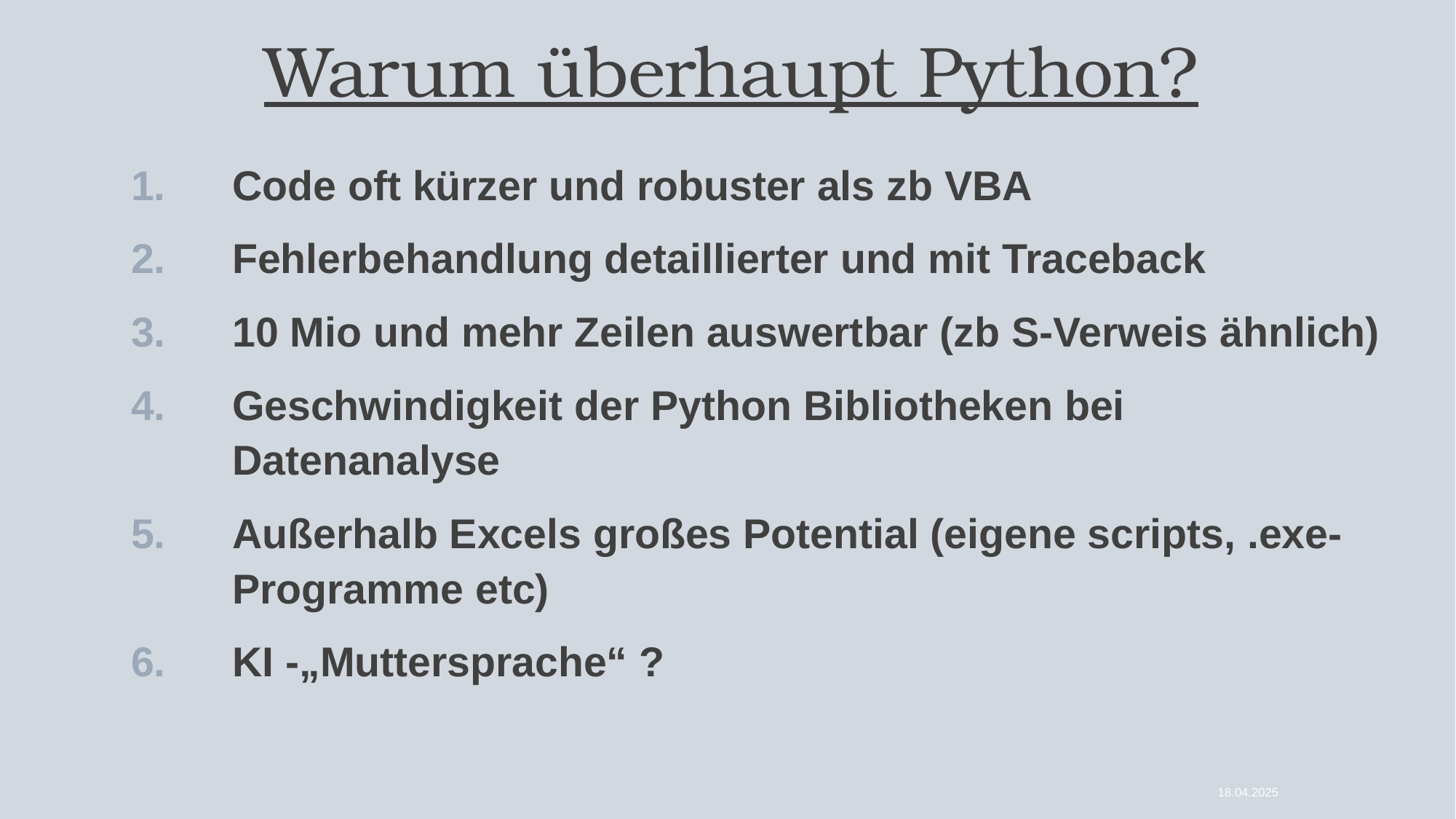

# Warum überhaupt Python?
Code oft kürzer und robuster als zb VBA
Fehlerbehandlung detaillierter und mit Traceback
10 Mio und mehr Zeilen auswertbar (zb S-Verweis ähnlich)
Geschwindigkeit der Python Bibliotheken bei Datenanalyse
Außerhalb Excels großes Potential (eigene scripts, .exe- Programme etc)
KI -„Muttersprache“ ?

18.04.2025